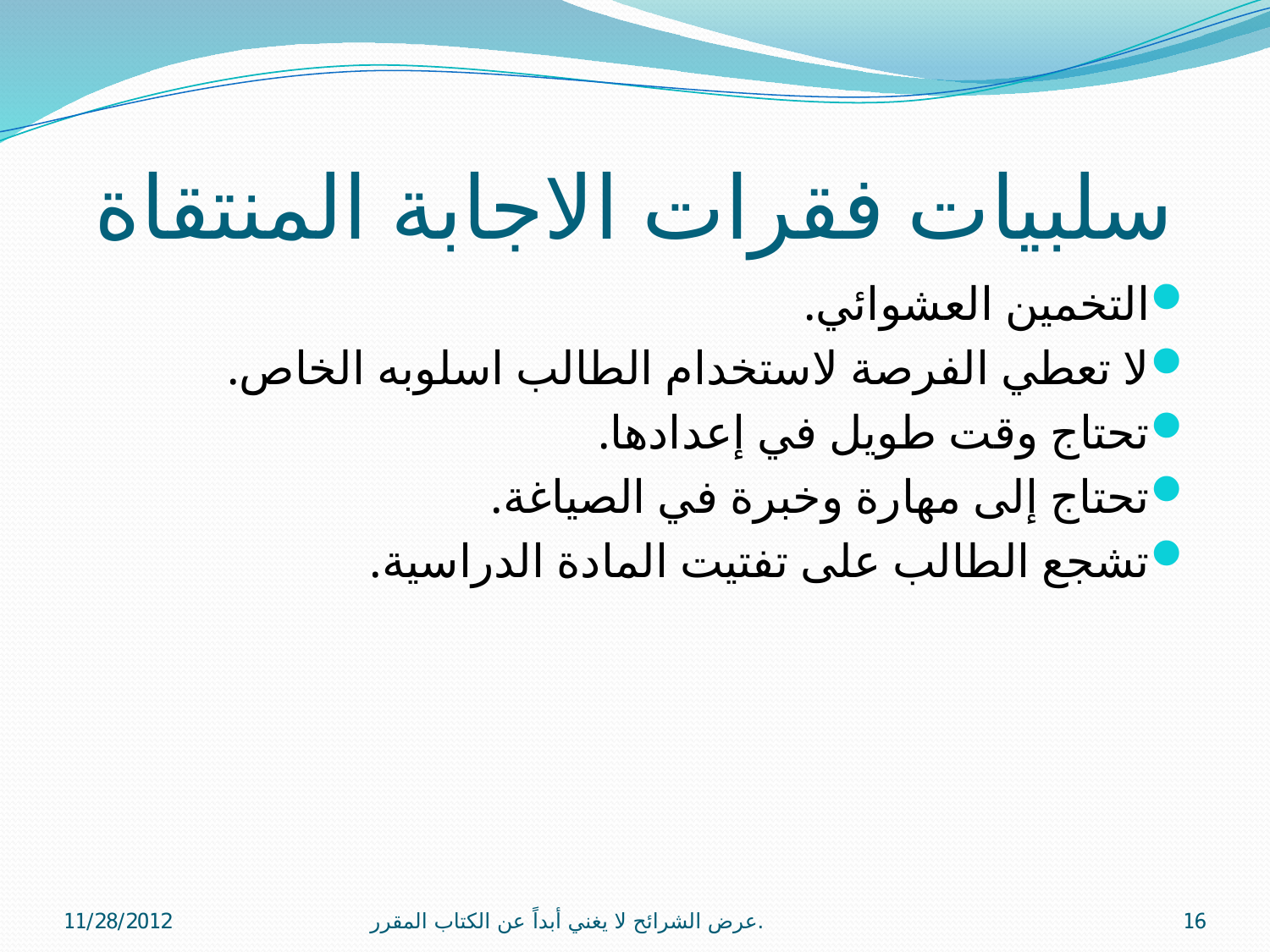

# سلبيات فقرات الاجابة المنتقاة
التخمين العشوائي.
لا تعطي الفرصة لاستخدام الطالب اسلوبه الخاص.
تحتاج وقت طويل في إعدادها.
تحتاج إلى مهارة وخبرة في الصياغة.
تشجع الطالب على تفتيت المادة الدراسية.
11/28/2012
عرض الشرائح لا يغني أبداً عن الكتاب المقرر.
16